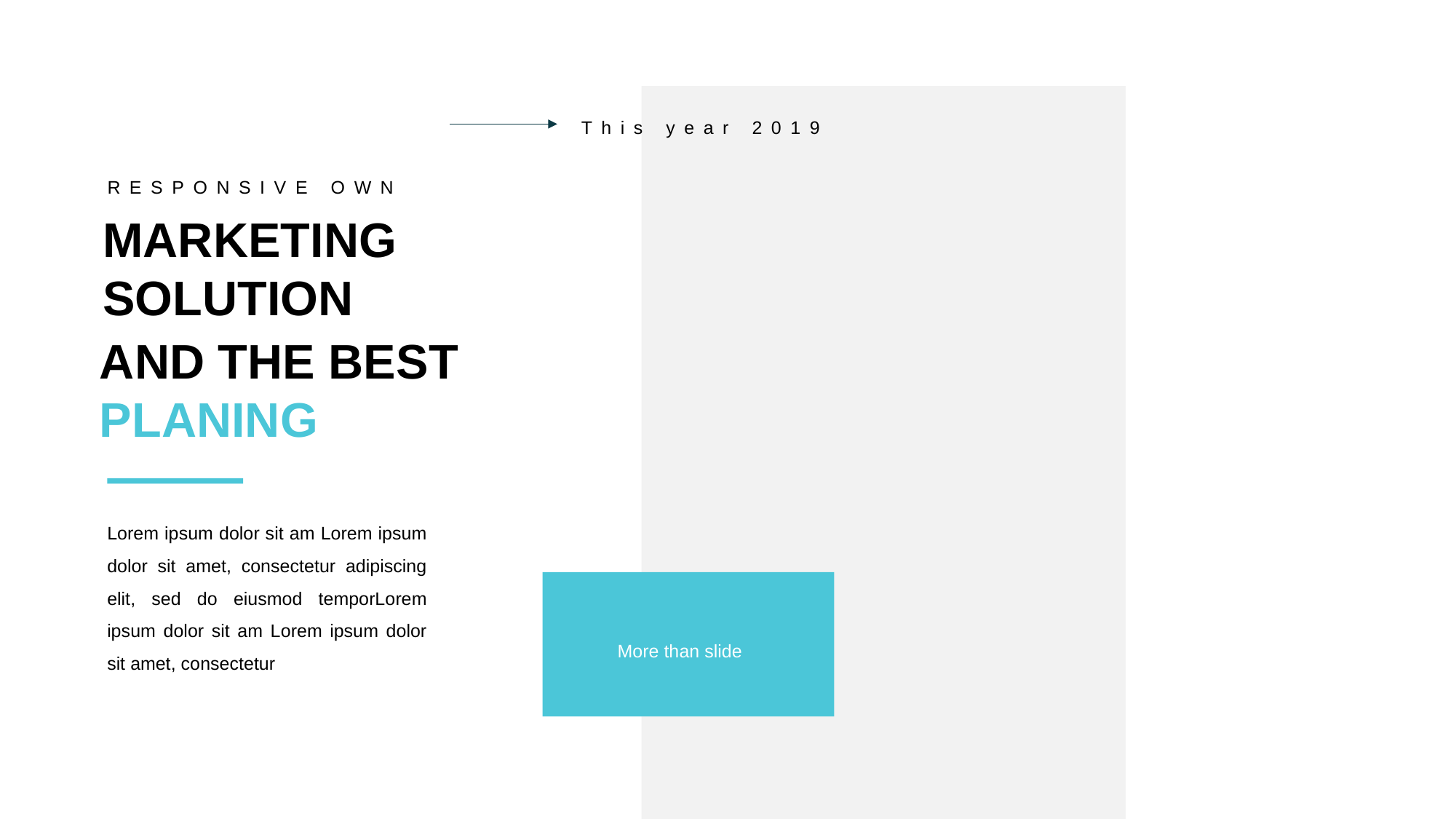

This year 2019
RESPONSIVE OWN
MARKETING
SOLUTION

AND THE BEST
PLANING

Lorem ipsum dolor sit am Lorem ipsum dolor sit amet, consectetur adipiscing elit, sed do eiusmod temporLorem ipsum dolor sit am Lorem ipsum dolor sit amet, consectetur

More than slide